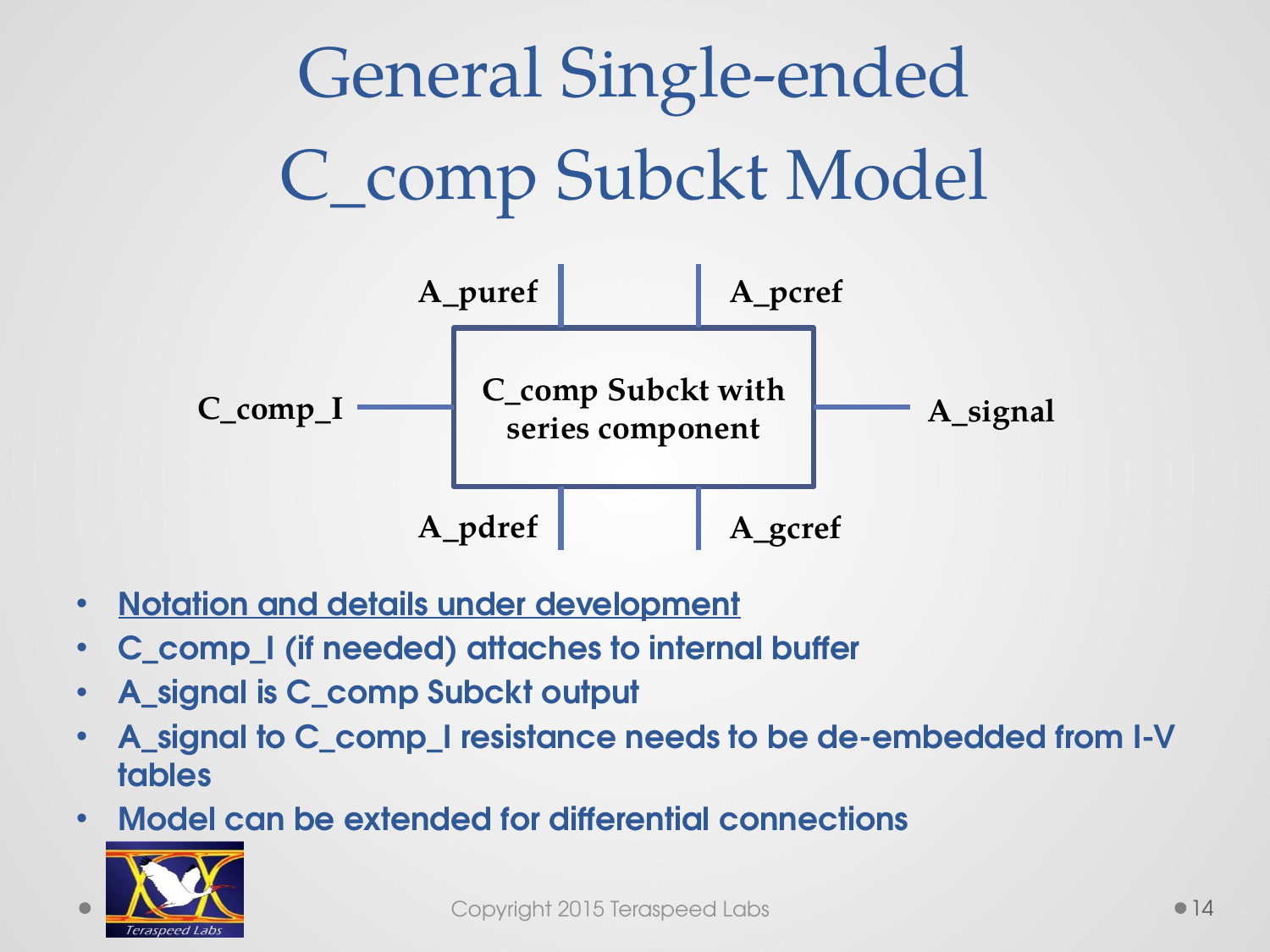

# General Single-ended C_comp Subckt Model

Notation and details under development
C_comp_I (if needed) attaches to internal buffer
A_signal is C_comp Subckt output
A_signal to C_comp_I resistance needs to be de-embedded from I-V tables
Model can be extended for differential connections
A_puref
A_pcref

C_comp Subckt with series component
C_comp_I
A_signal
A_pdref
A_gcref
14
Copyright 2015 Teraspeed Labs